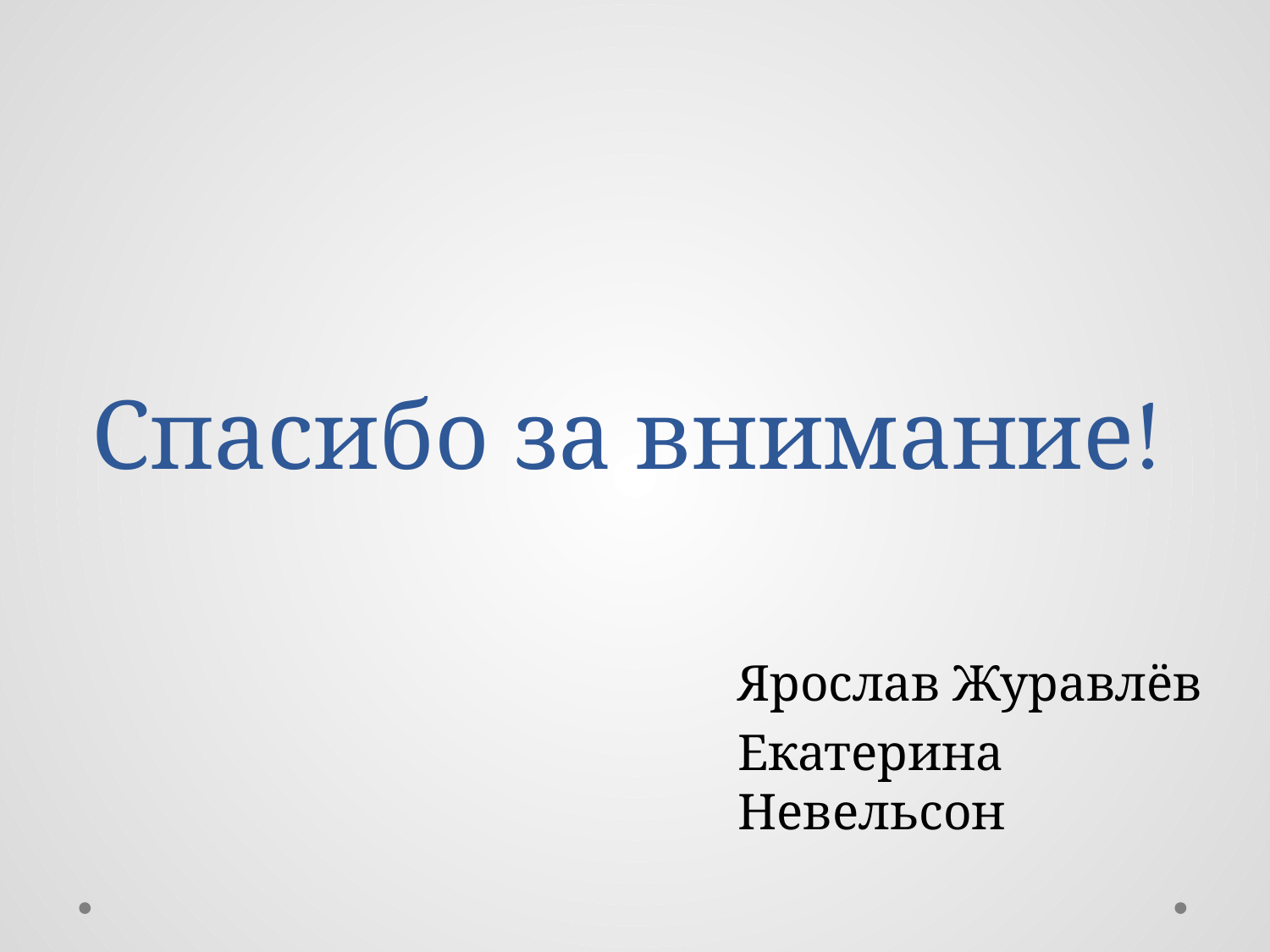

# Спасибо за внимание!
Ярослав Журавлёв
Екатерина Невельсон